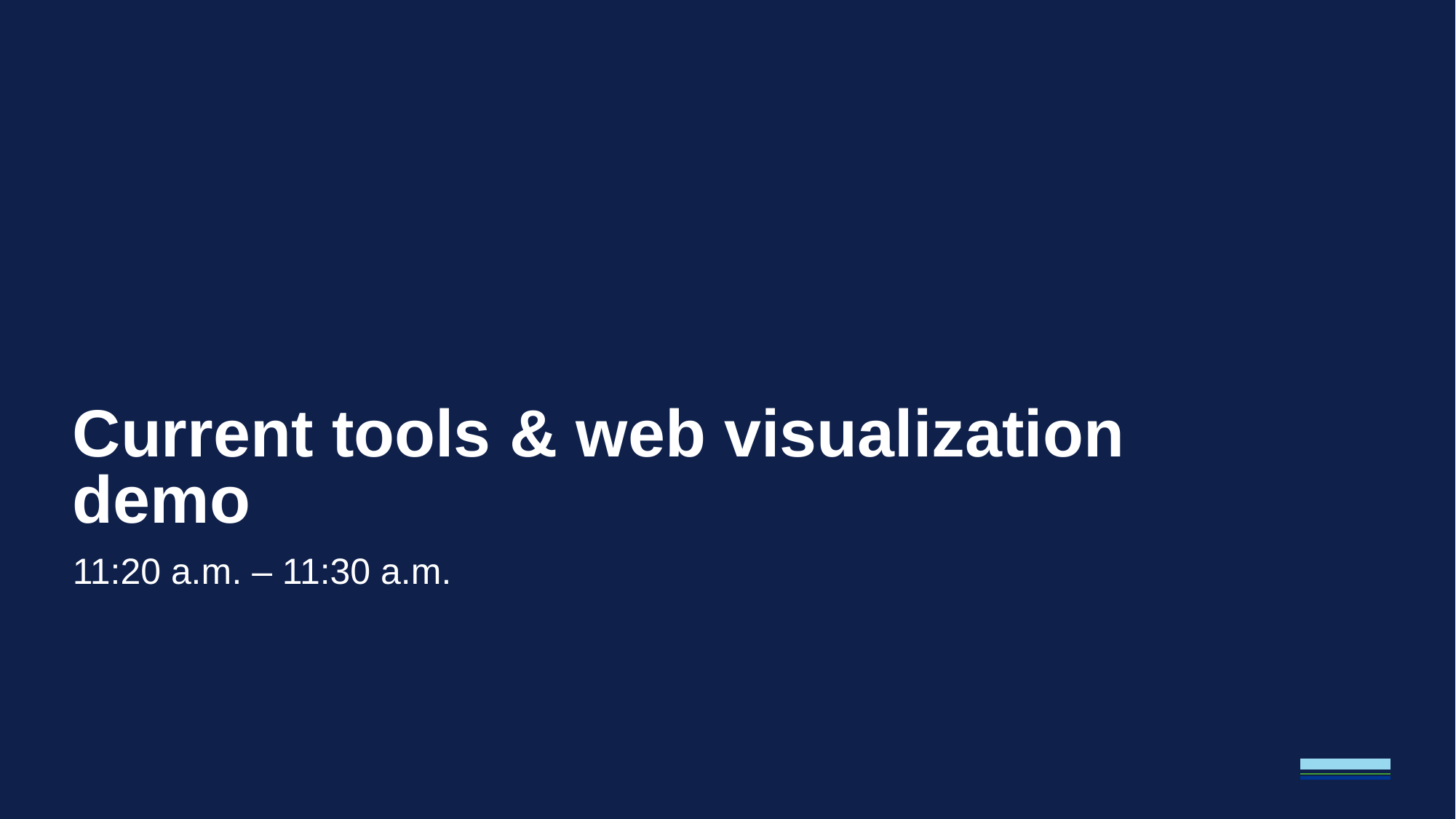

# Current tools & web visualization demo
11:20 a.m. – 11:30 a.m.

13
DRAFT